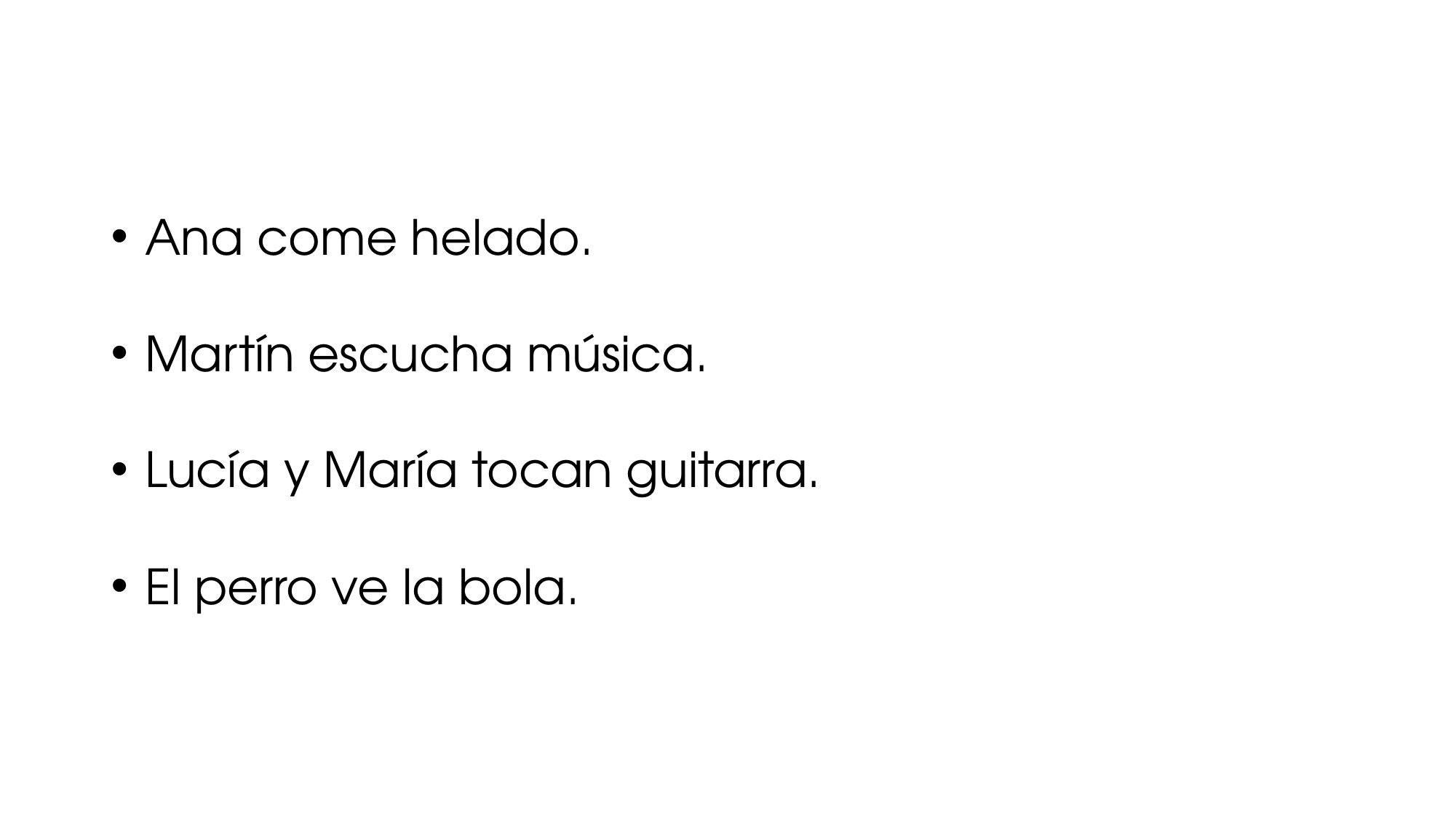

Ana come helado.

Martín escucha música.

Lucía y María tocan guitarra.

El perro ve la bola.